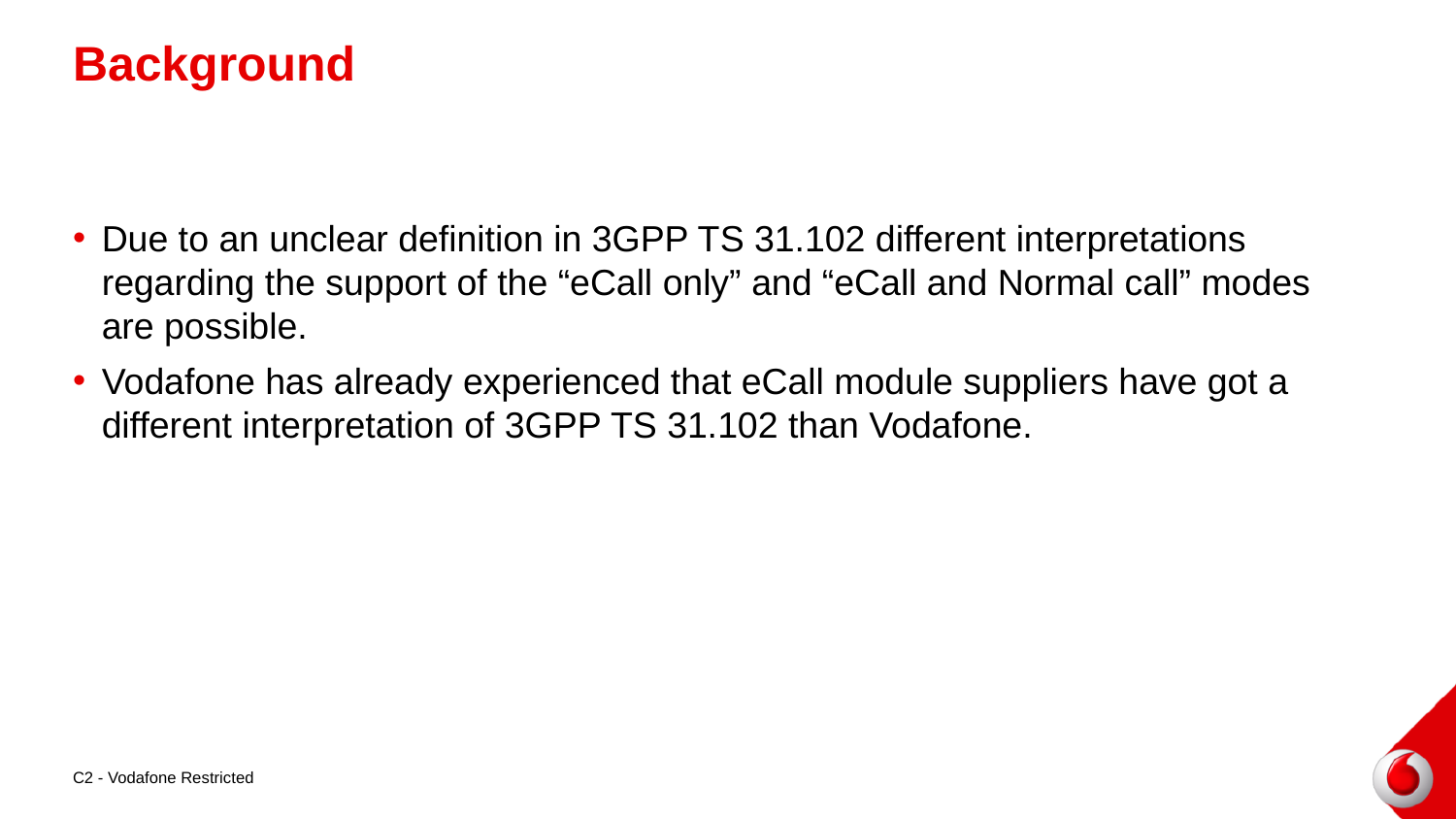

# Background

Due to an unclear definition in 3GPP TS 31.102 different interpretations regarding the support of the “eCall only” and “eCall and Normal call” modes are possible.
Vodafone has already experienced that eCall module suppliers have got a different interpretation of 3GPP TS 31.102 than Vodafone.

C2 - Vodafone Restricted